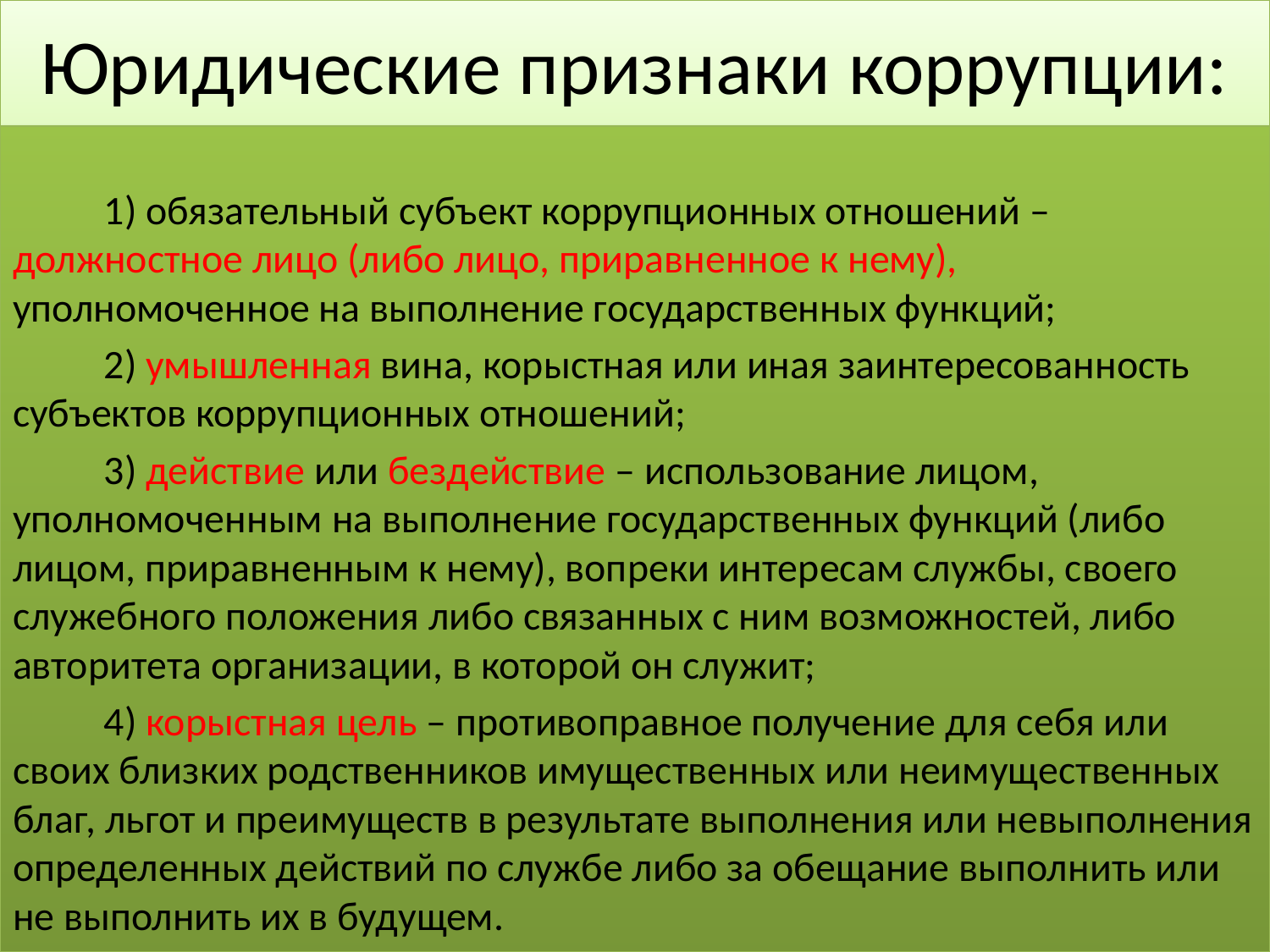

# Юридические признаки коррупции:

1) обязательный субъект коррупционных отношений – должностное лицо (либо лицо, приравненное к нему), уполномоченное на выполнение государственных функций;
2) умышленная вина, корыстная или иная заинтересованность субъектов коррупционных отношений;
3) действие или бездействие – использование лицом, уполномоченным на выполнение государственных функций (либо лицом, приравненным к нему), вопреки интересам службы, своего служебного положения либо связанных с ним возможностей, либо авторитета организации, в которой он служит;
4) корыстная цель – противоправное получение для себя или своих близких родственников имущественных или неимущественных благ, льгот и преимуществ в результате выполнения или невыполнения определенных действий по службе либо за обещание выполнить или не выполнить их в будущем.